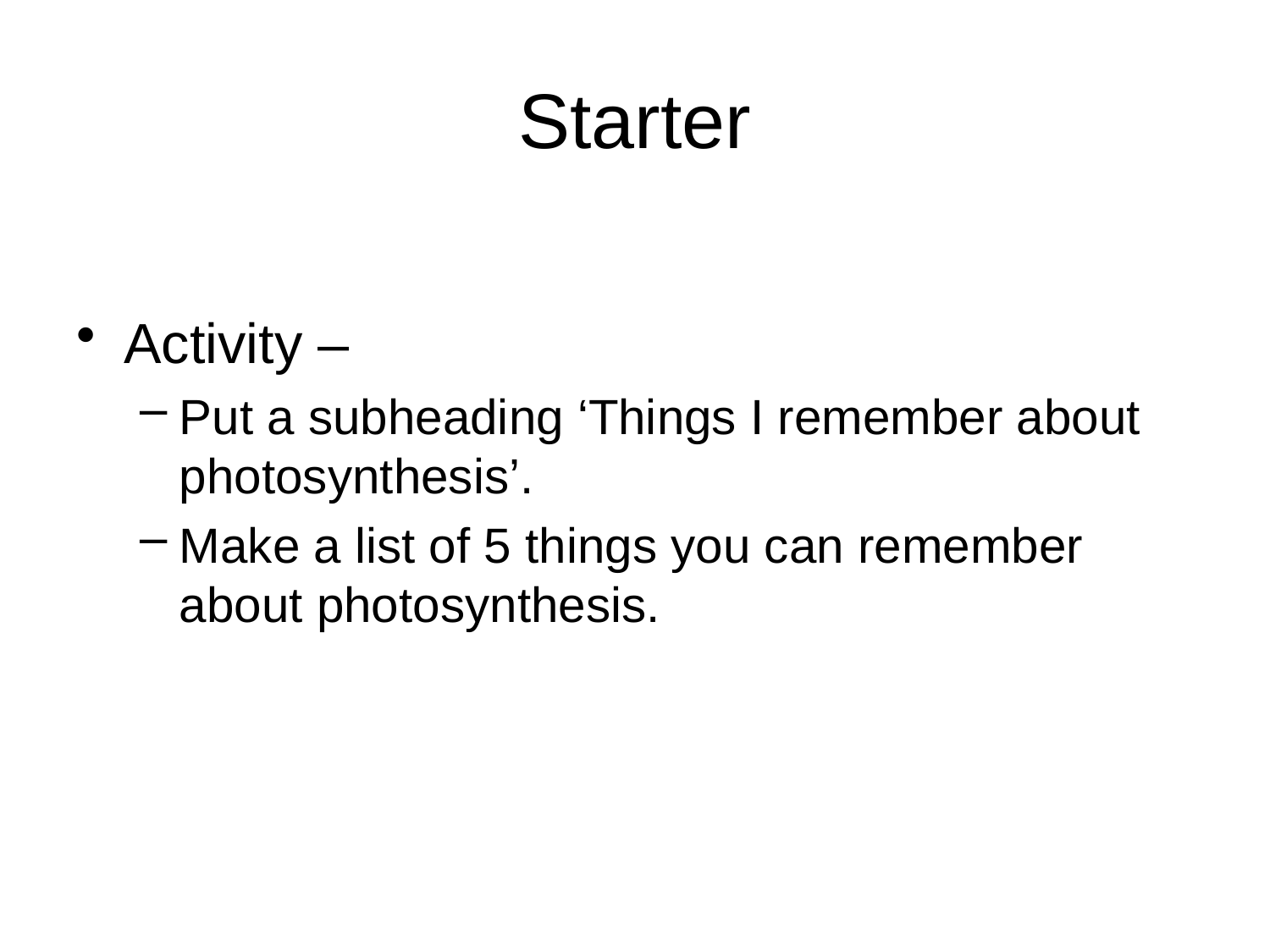

# Starter

Activity –
Put a subheading ‘Things I remember about photosynthesis’.
Make a list of 5 things you can remember about photosynthesis.